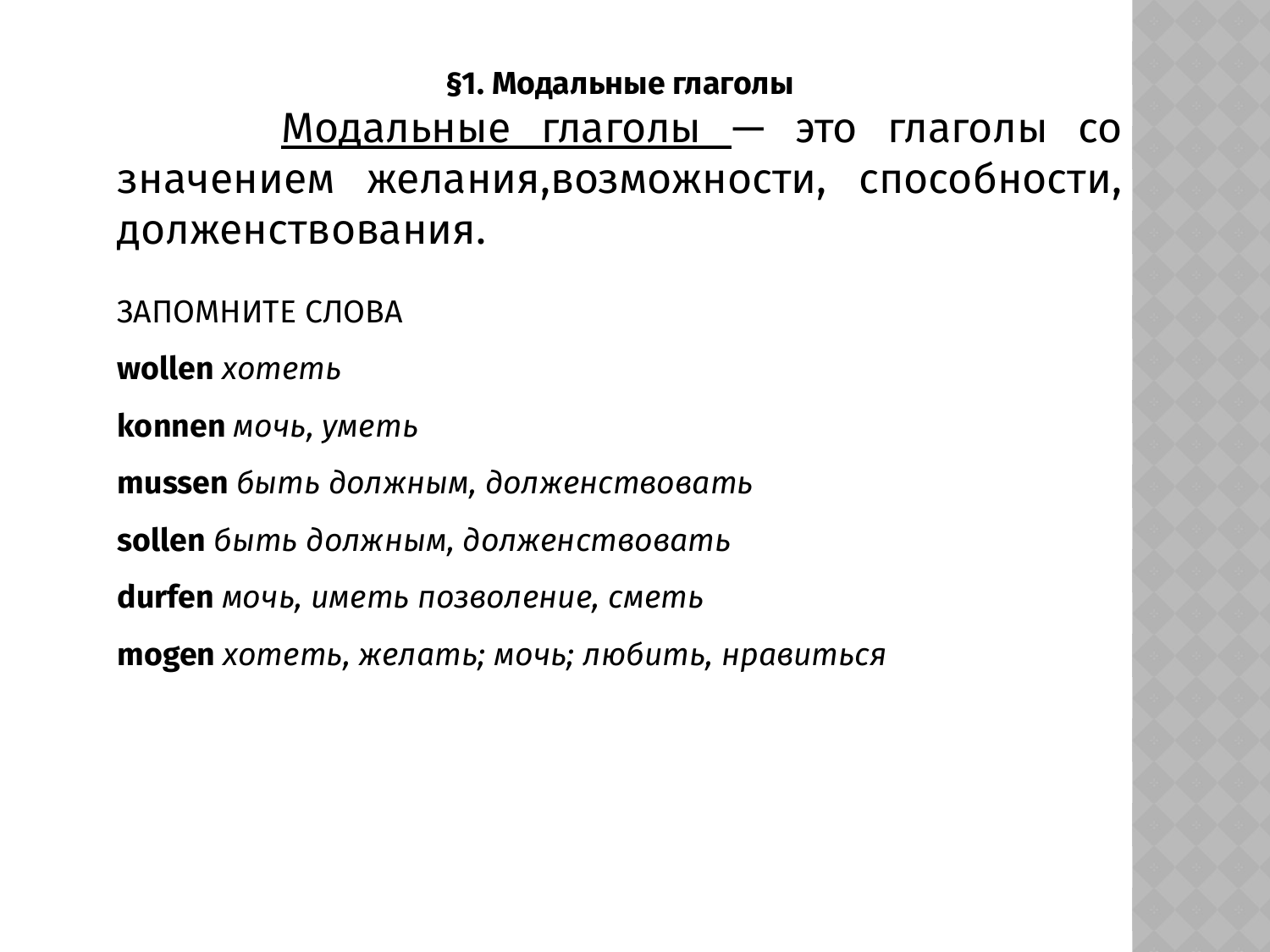

§1. Модальные глаголы
      Модальные глаголы — это глаголы со значением желания,возможности, способности, долженствования.

ЗАПОМНИТЕ СЛОВА
wollen хотеть
konnen мочь, уметь
mussen быть должным, долженствовать
sollen быть должным, долженствовать
durfen мочь, иметь позволение, сметь
mogen хотеть, желать; мочь; любить, нравиться